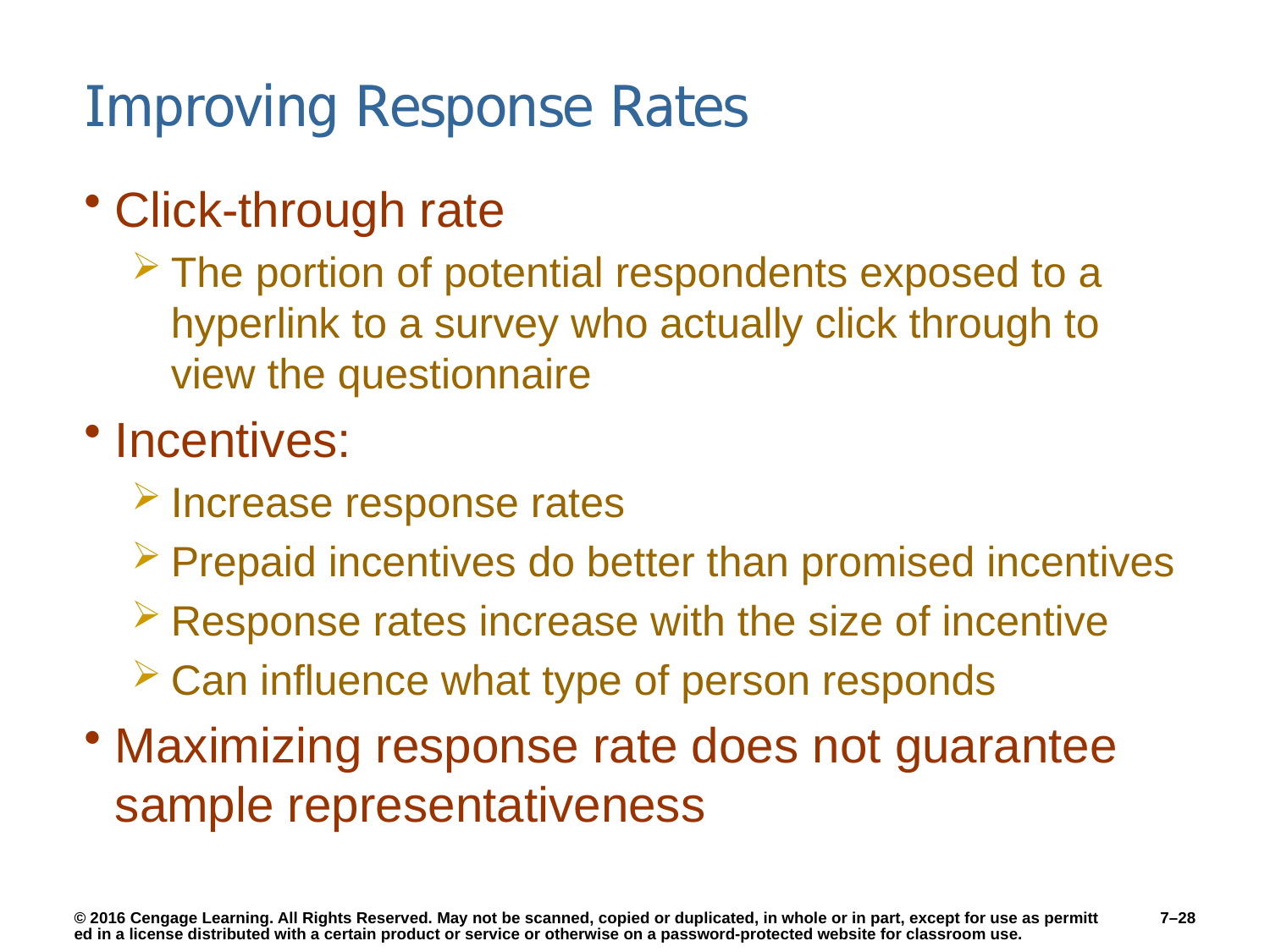

# Improving Response Rates
Click-through rate
The portion of potential respondents exposed to a hyperlink to a survey who actually click through to view the questionnaire
Incentives:
Increase response rates
Prepaid incentives do better than promised incentives
Response rates increase with the size of incentive
Can influence what type of person responds
Maximizing response rate does not guarantee sample representativeness
7–28
© 2016 Cengage Learning. All Rights Reserved. May not be scanned, copied or duplicated, in whole or in part, except for use as permitted in a license distributed with a certain product or service or otherwise on a password-protected website for classroom use.